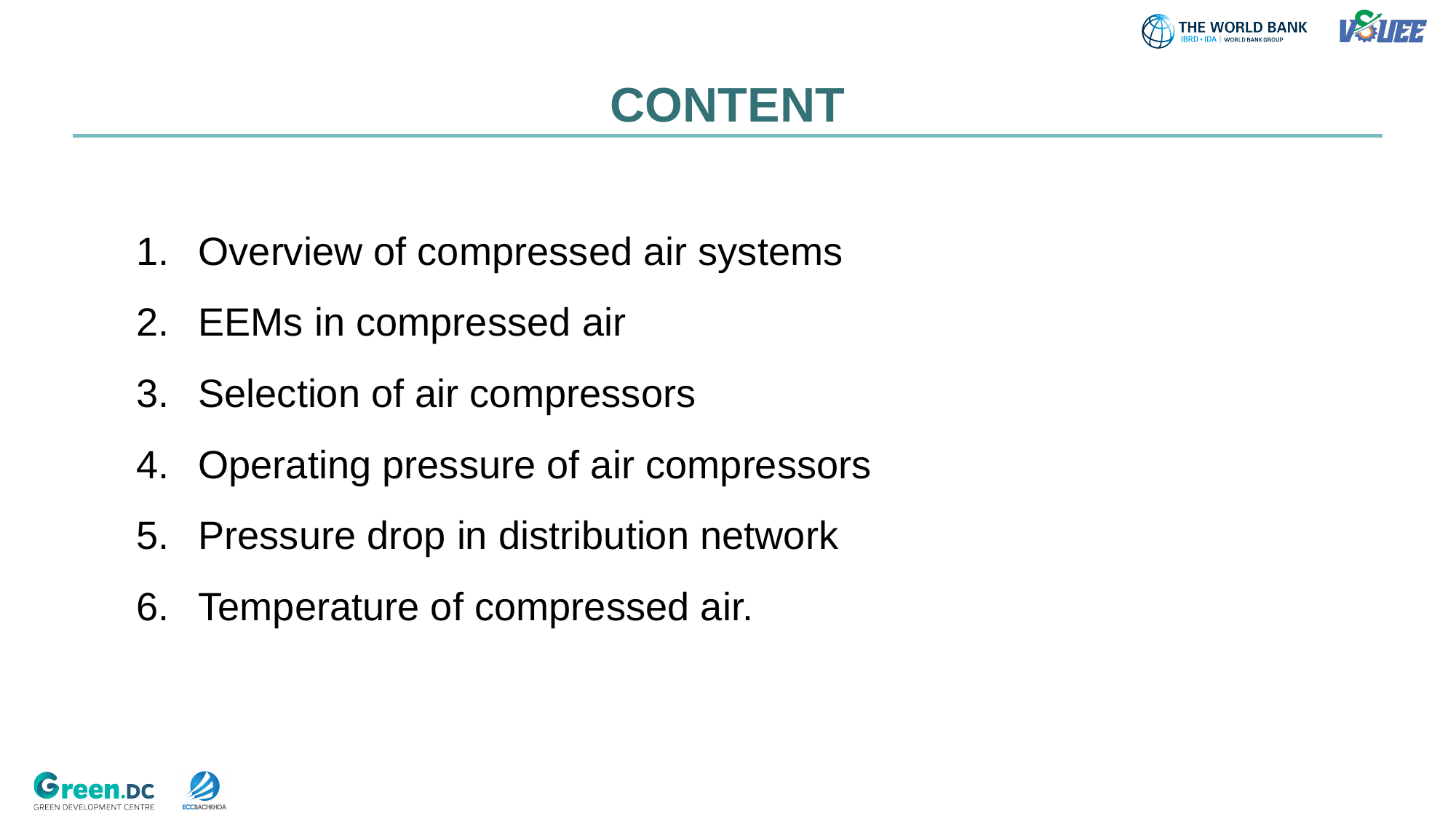

CONTENT
Overview of compressed air systems
EEMs in compressed air
Selection of air compressors
Operating pressure of air compressors
Pressure drop in distribution network
Temperature of compressed air.